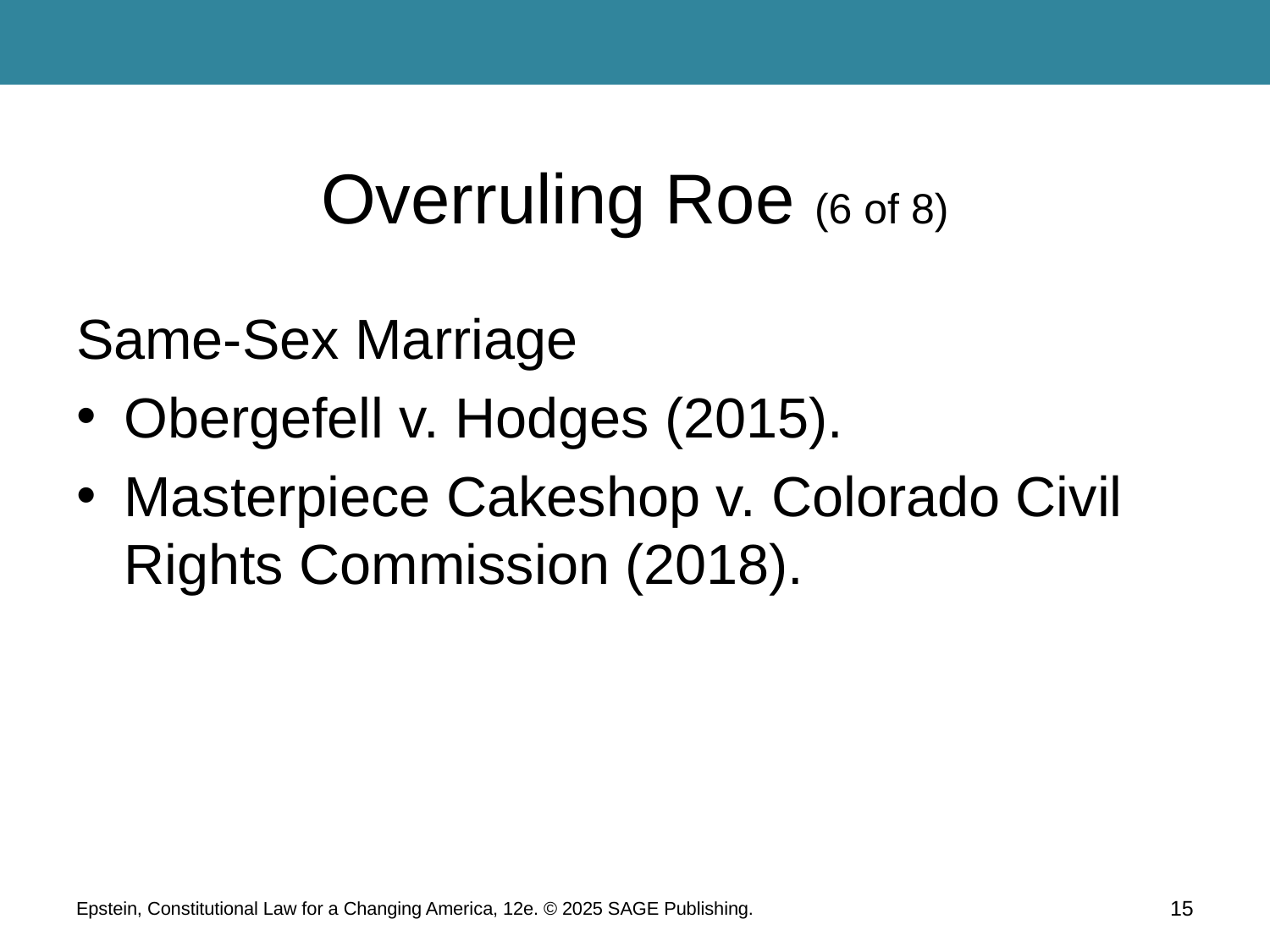

# Overruling Roe (6 of 8)
Same-Sex Marriage
Obergefell v. Hodges (2015).
Masterpiece Cakeshop v. Colorado Civil Rights Commission (2018).
Epstein, Constitutional Law for a Changing America, 12e. © 2025 SAGE Publishing.
15